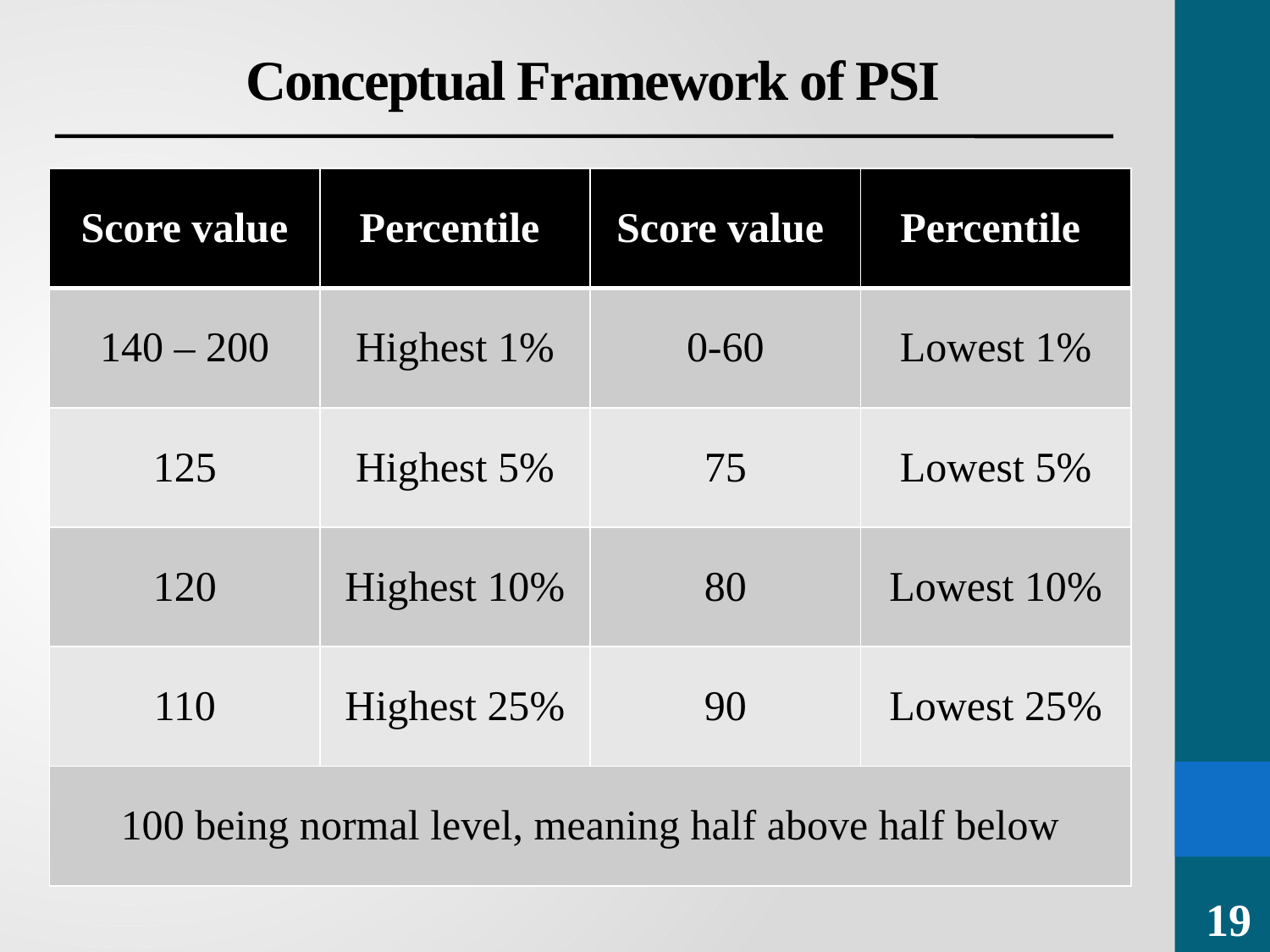

Conceptual Framework of PSI

| Score value | Percentile | Score value | Percentile |
| --- | --- | --- | --- |
| 140 – 200 | Highest 1% | 0-60 | Lowest 1% |
| 125 | Highest 5% | 75 | Lowest 5% |
| 120 | Highest 10% | 80 | Lowest 10% |
| 110 | Highest 25% | 90 | Lowest 25% |
| 100 being normal level, meaning half above half below |  |  |  |
19